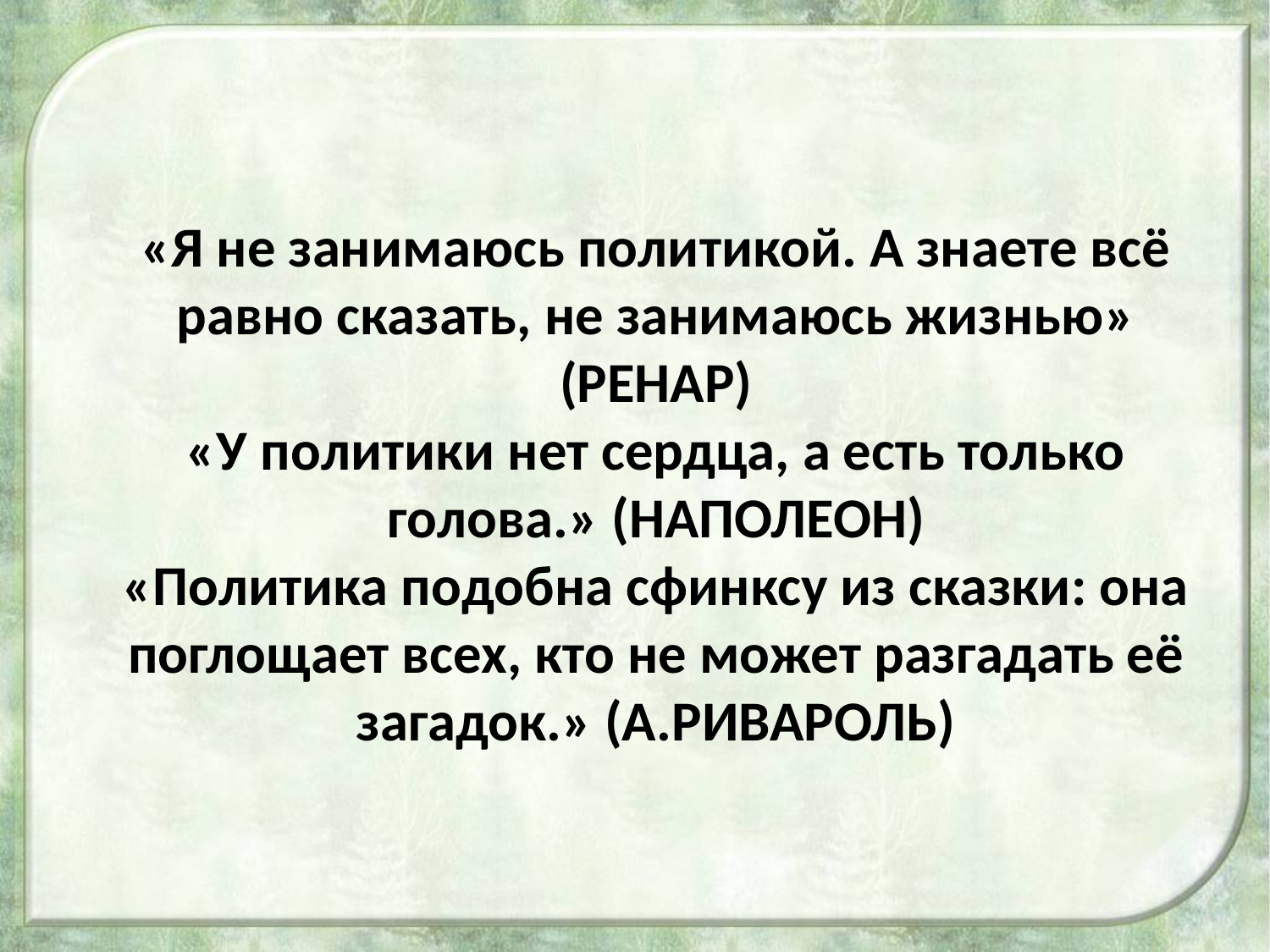

# «Я не занимаюсь политикой. А знаете всё равно сказать, не занимаюсь жизнью» (РЕНАР) «У политики нет сердца, а есть только голова.» (НАПОЛЕОН) «Политика подобна сфинксу из сказки: она поглощает всех, кто не может разгадать её загадок.» (А.РИВАРОЛЬ)